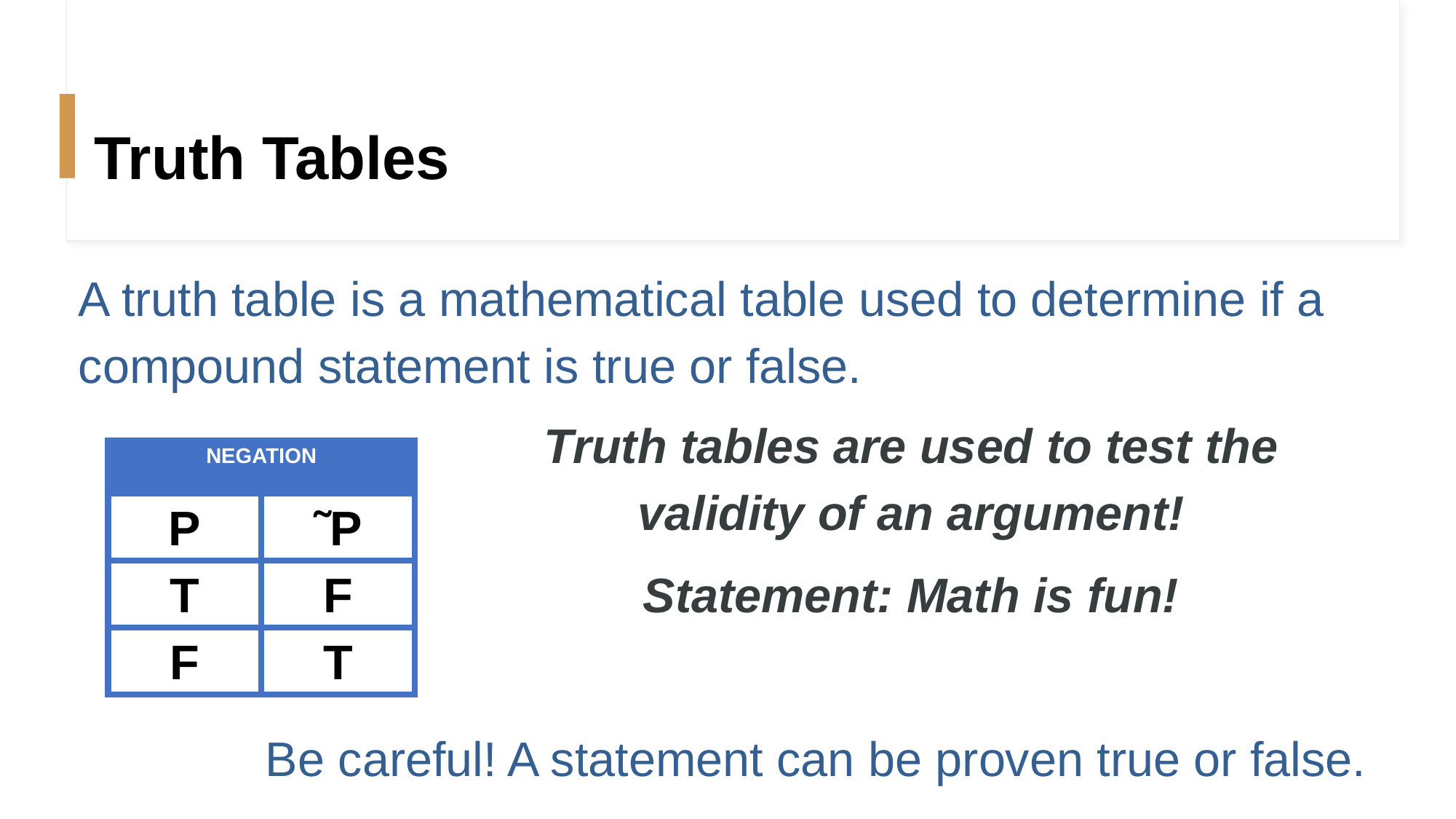

Truth Tables
#
A truth table is a mathematical table used to determine if a compound statement is true or false.

Truth tables are used to test the validity of an argument!
Statement: Math is fun!
| NEGATION |  |
| --- | --- |
| P | ˜P |
| T | F |
| F | T |
Be careful! A statement can be proven true or false.